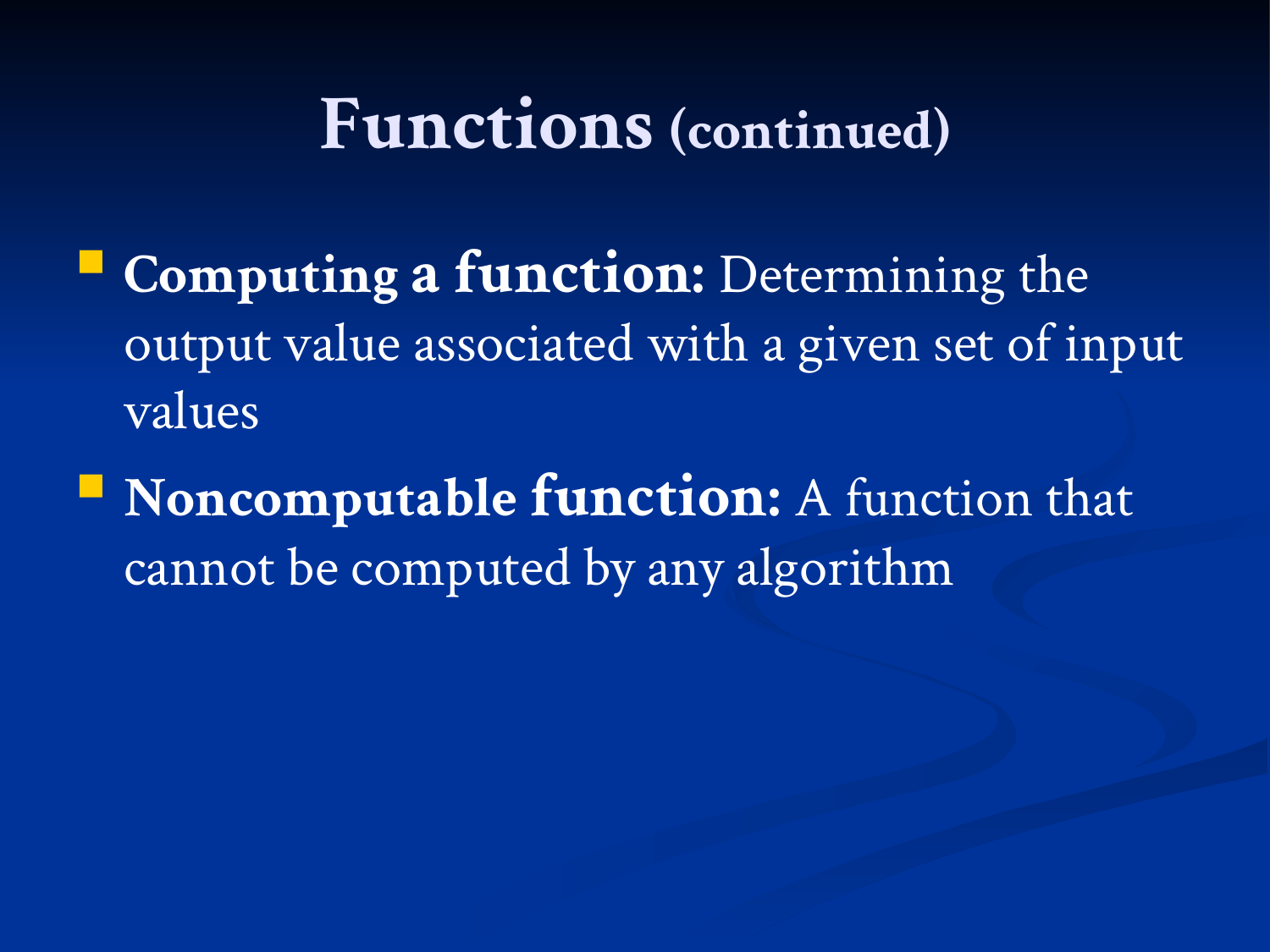

# Functions (continued)
Computing a function: Determining the output value associated with a given set of input values
Noncomputable function: A function that cannot be computed by any algorithm